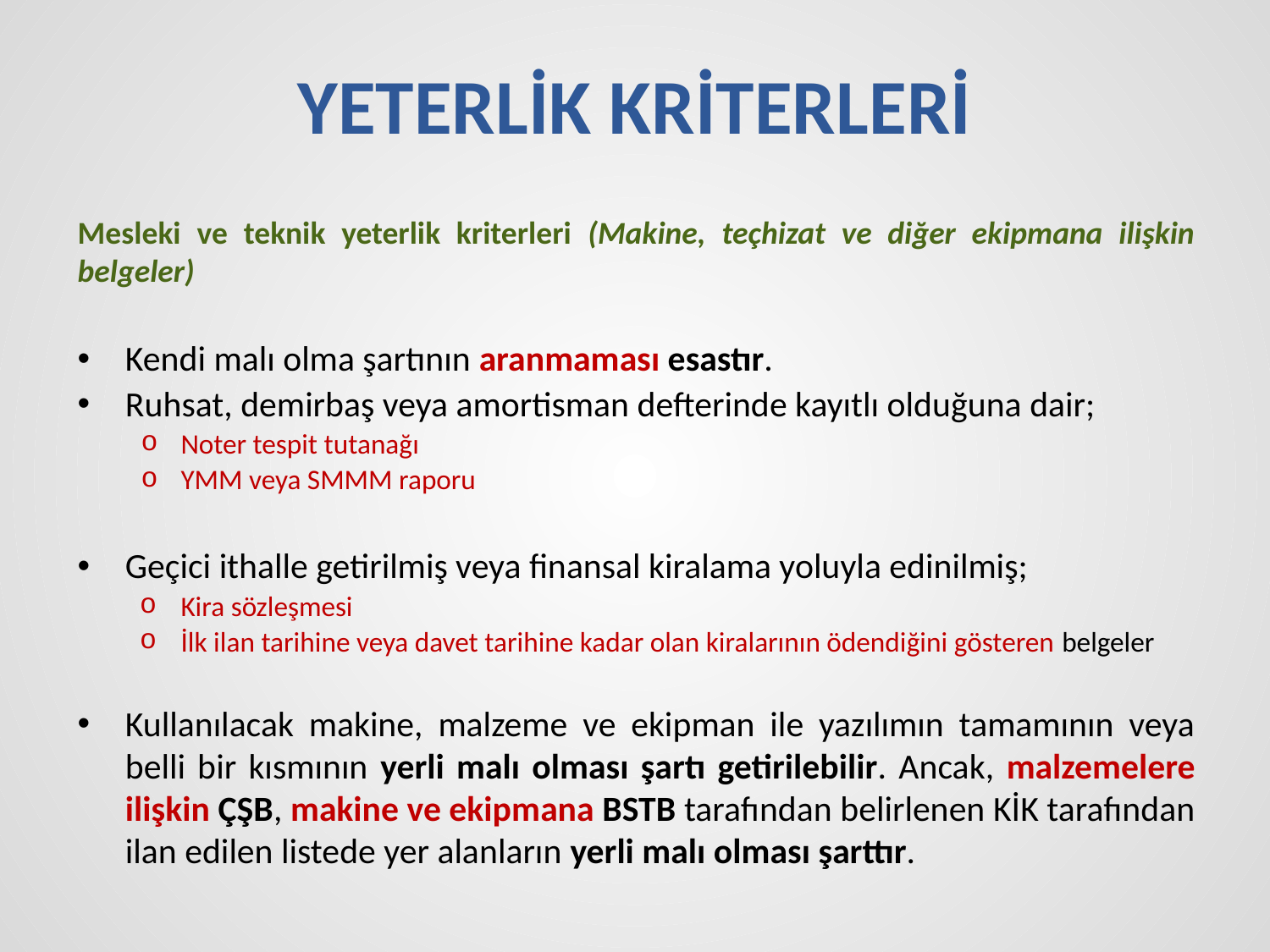

# YETERLİK KRİTERLERİ
Mesleki ve teknik yeterlik kriterleri (Makine, teçhizat ve diğer ekipmana ilişkin belgeler)

Kendi malı olma şartının aranmaması esastır.
Ruhsat, demirbaş veya amortisman defterinde kayıtlı olduğuna dair;
Noter tespit tutanağı
YMM veya SMMM raporu

Geçici ithalle getirilmiş veya finansal kiralama yoluyla edinilmiş;
Kira sözleşmesi
İlk ilan tarihine veya davet tarihine kadar olan kiralarının ödendiğini gösteren belgeler

Kullanılacak makine, malzeme ve ekipman ile yazılımın tamamının veya belli bir kısmının yerli malı olması şartı getirilebilir. Ancak, malzemelere ilişkin ÇŞB, makine ve ekipmana BSTB tarafından belirlenen KİK tarafından ilan edilen listede yer alanların yerli malı olması şarttır.